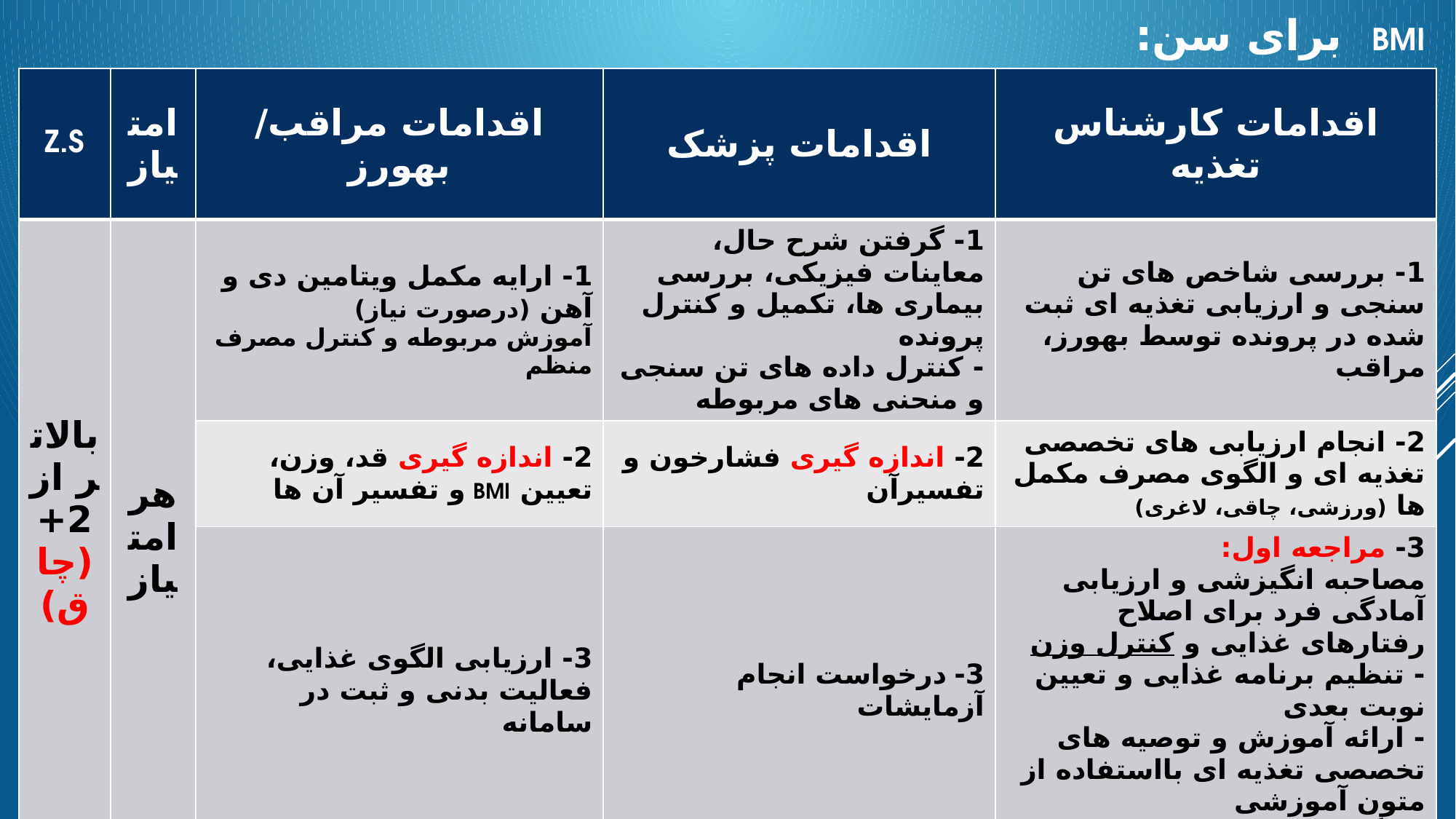

# BMI  برای سن:
| Z.S | امتیاز | اقدامات مراقب/ بهورز | اقدامات پزشک | اقدامات کارشناس تغذیه |
| --- | --- | --- | --- | --- |
| بالاتر از 2+ (چاق) | هر امتیاز | 1- ارایه مکمل ویتامین دی و آهن (درصورت نیاز) آموزش مربوطه و کنترل مصرف منظم | 1- گرفتن شرح حال، معاینات فیزیکی، بررسی بیماری ها، تکمیل و کنترل پرونده - کنترل داده های تن سنجی و منحنی های مربوطه | 1- بررسی شاخص های تن سنجی و ارزیابی تغذیه ای ثبت شده در پرونده توسط بهورز، مراقب |
|  |  | 2- اندازه گیری قد، وزن، تعیین BMI و تفسیر آن ها | 2- اندازه گیری فشارخون و تفسیرآن | 2- انجام ارزیابی های تخصصی تغذیه ای و الگوی مصرف مکمل ها (ورزشی، چاقی، لاغری) |
|  |  | 3- ارزیابی الگوی غذایی، فعالیت بدنی و ثبت در سامانه | 3- درخواست انجام آزمایشات | 3- مراجعه اول: مصاحبه انگیزشی و ارزیابی آمادگی فرد برای اصلاح رفتارهای غذایی و کنترل وزن - تنظیم برنامه غذایی و تعیین نوبت بعدی - ارائه آموزش و توصیه های تخصصی تغذیه ای بااستفاده از متون آموزشی - پیگیری مراجعه مجدد |